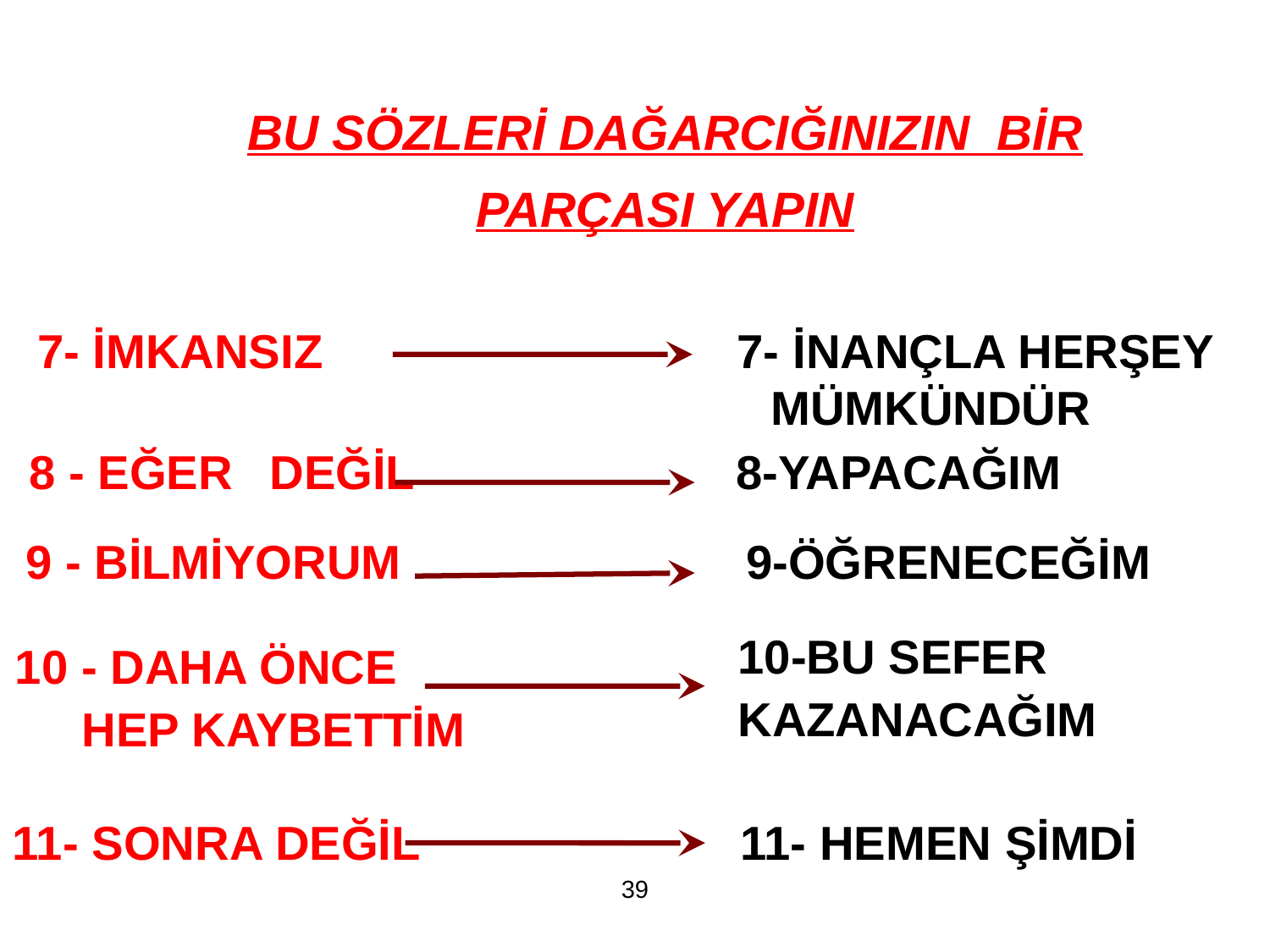

BU SÖZLERİ DAĞARCIĞINIZIN  BİR PARÇASI YAPIN
7- İMKANSIZ	                        7- İNANÇLA HERŞEY
                                                       MÜMKÜNDÜR

 8 - EĞER	DEĞİL	                8-YAPACAĞIM

9 - BİLMİYORUM		                9-ÖĞRENECEĞİM

10-BU SEFER
KAZANACAĞIM
10 - DAHA ÖNCE
     HEP KAYBETTİM

11- SONRA DEĞİL 		       11- HEMEN ŞİMDİ

39